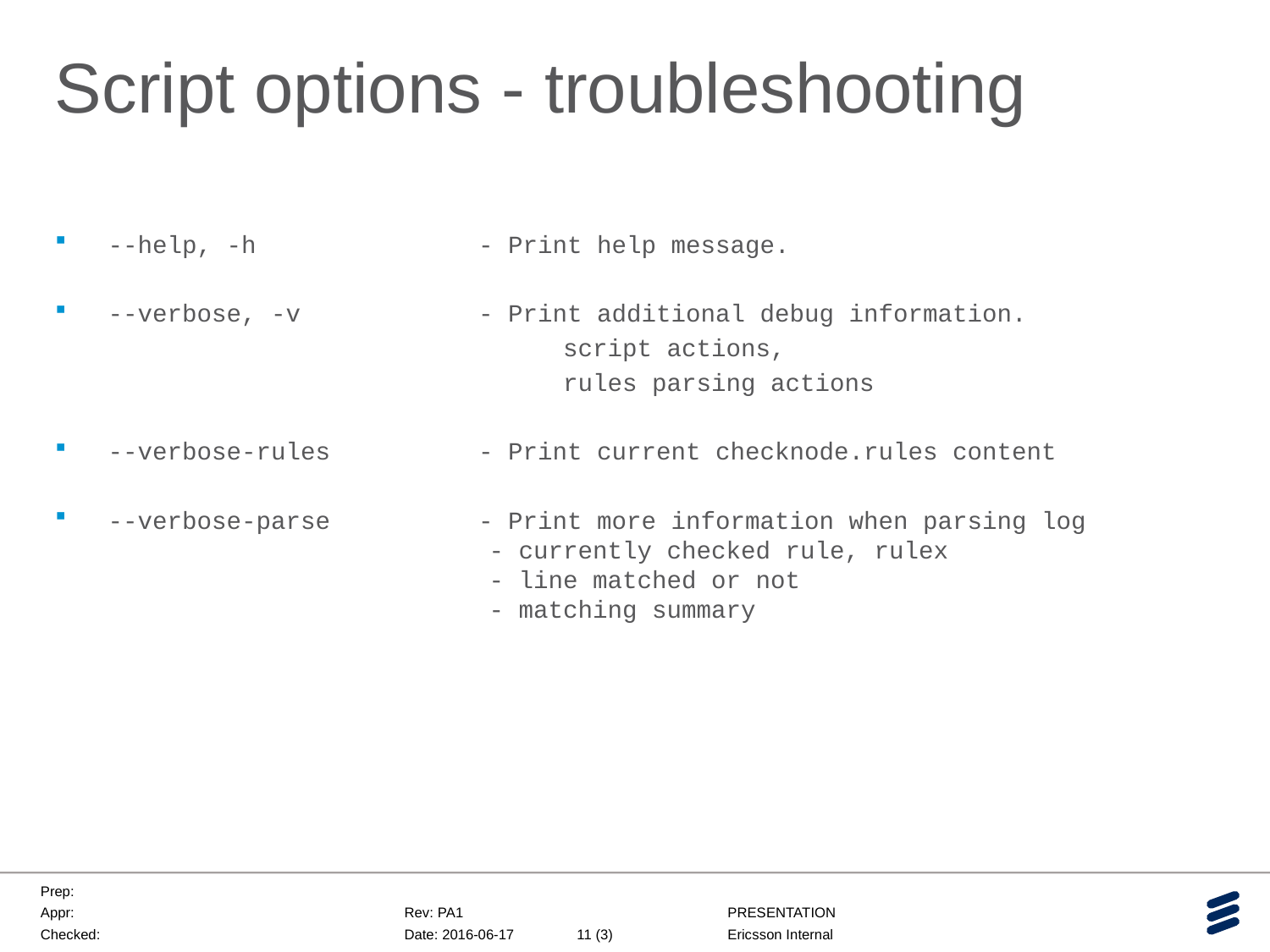

# Script options - troubleshooting
--help, -h               - Print help message.

--verbose, -v            - Print additional debug information.
				script actions,
				rules parsing actions

--verbose-rules          - Print current checknode.rules content

--verbose-parse          - Print more information when parsing log 				- currently checked rule, rulex					- line matched or not						- matching summary